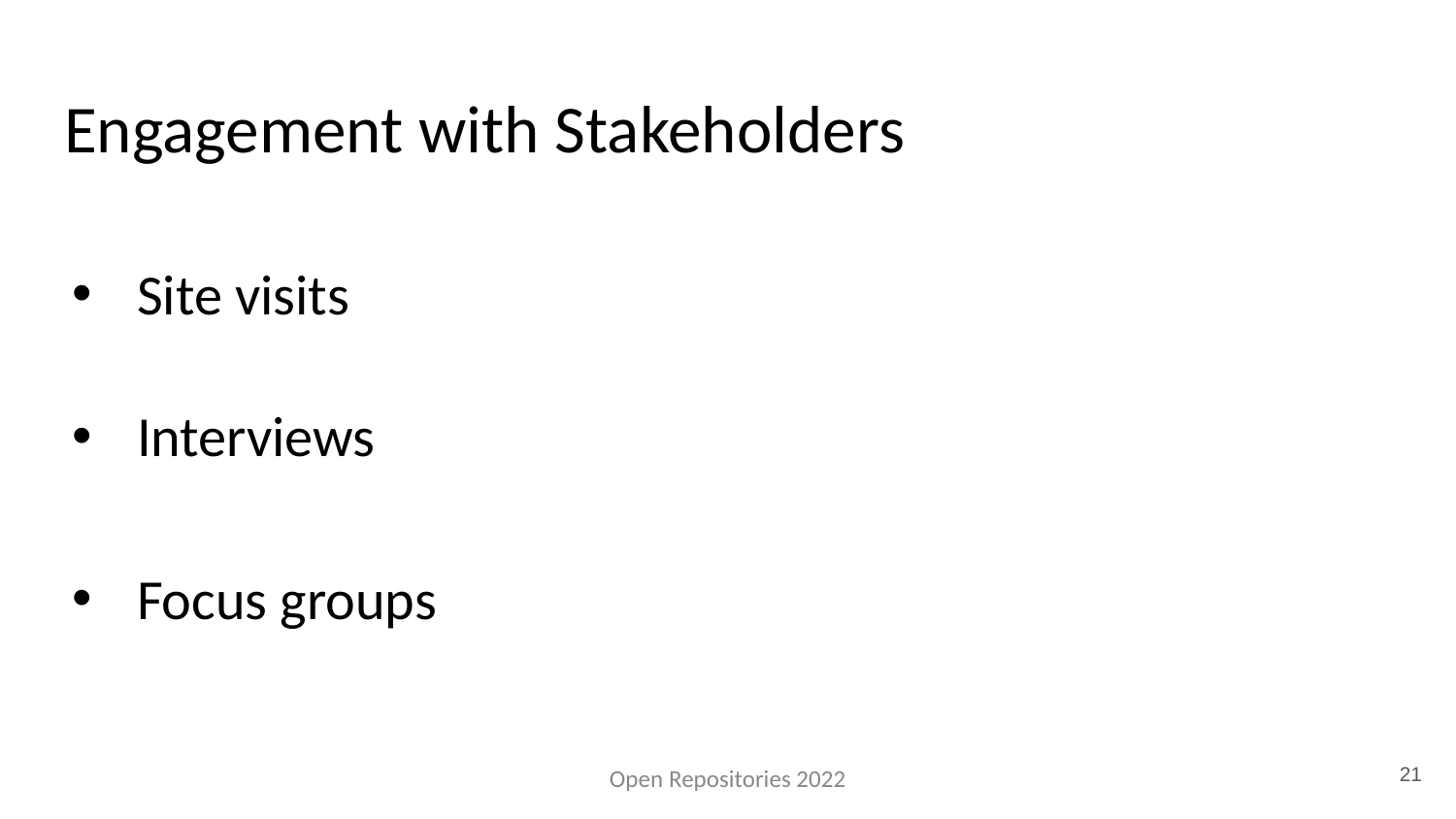

# Engagement with Stakeholders

Site visits

Interviews

Focus groups
21